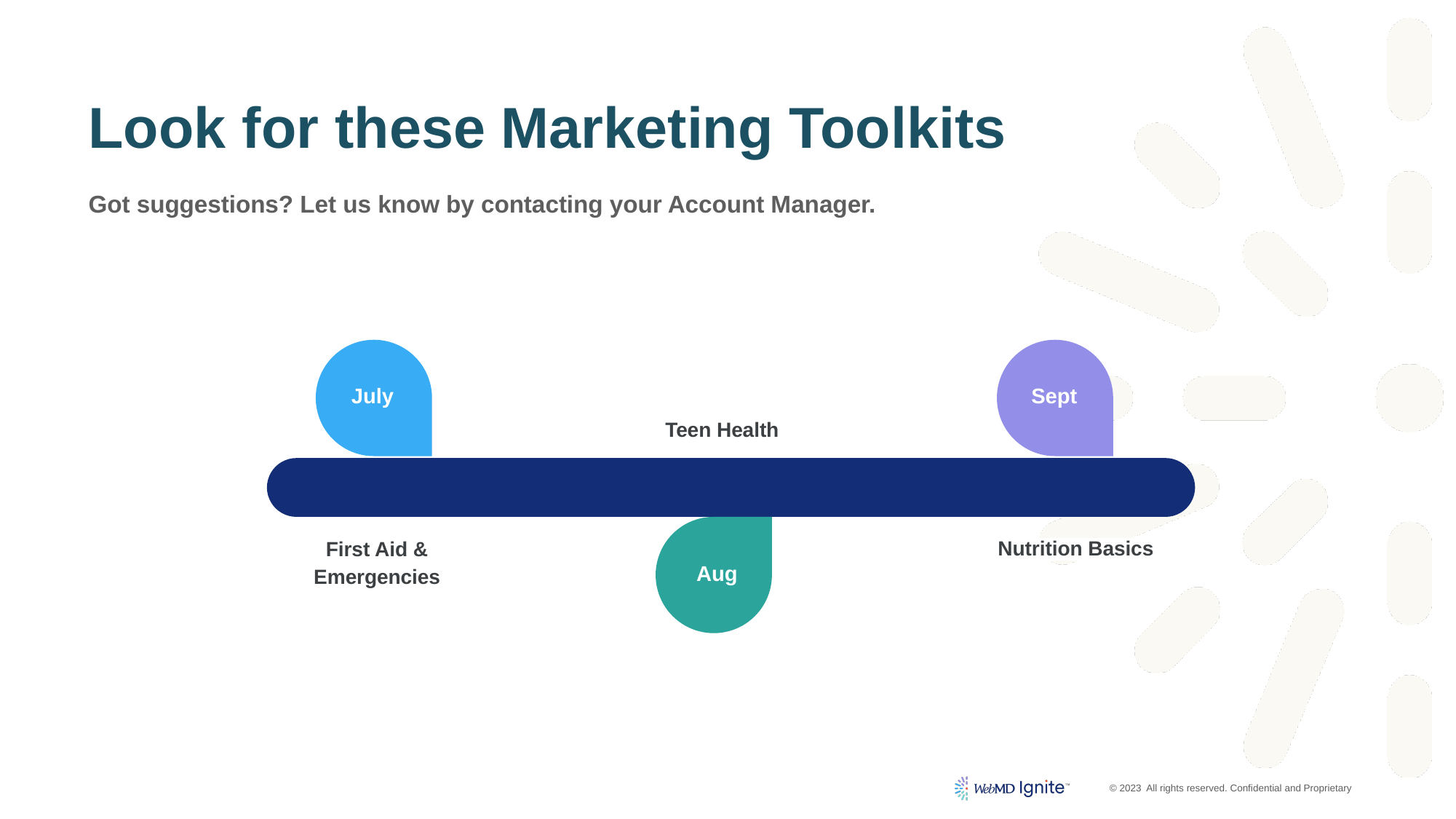

# Look for these Marketing Toolkits
Got suggestions? Let us know by contacting your Account Manager.
Teen Health
July
Sept
First Aid & Emergencies

Nutrition Basics
Aug